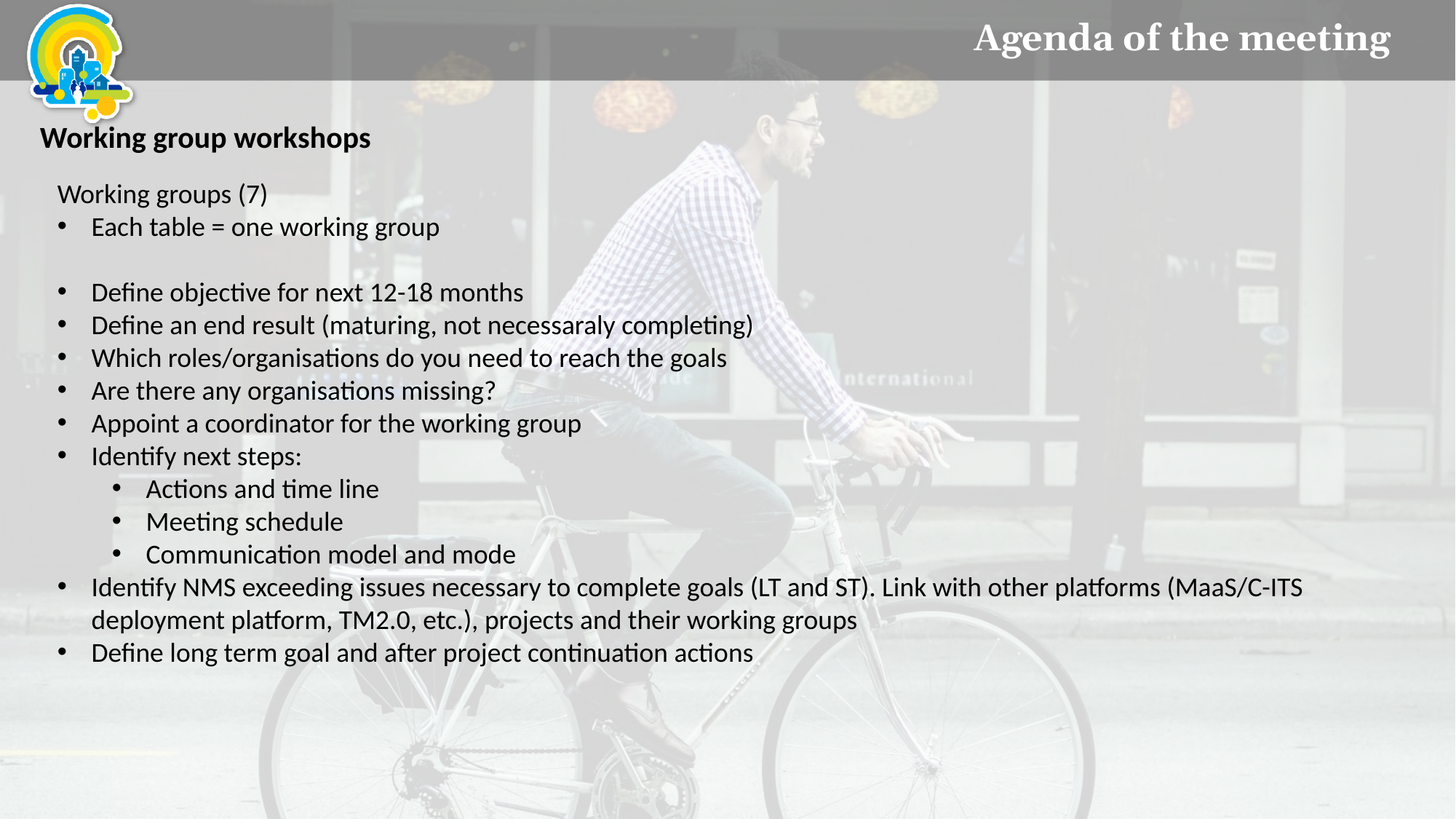

# Agenda of the meeting
Working group workshops
Working groups (7)
Each table = one working group

Define objective for next 12-18 months
Define an end result (maturing, not necessaraly completing)
Which roles/organisations do you need to reach the goals
Are there any organisations missing?
Appoint a coordinator for the working group
Identify next steps:
Actions and time line
Meeting schedule
Communication model and mode
Identify NMS exceeding issues necessary to complete goals (LT and ST). Link with other platforms (MaaS/C-ITS deployment platform, TM2.0, etc.), projects and their working groups
Define long term goal and after project continuation actions